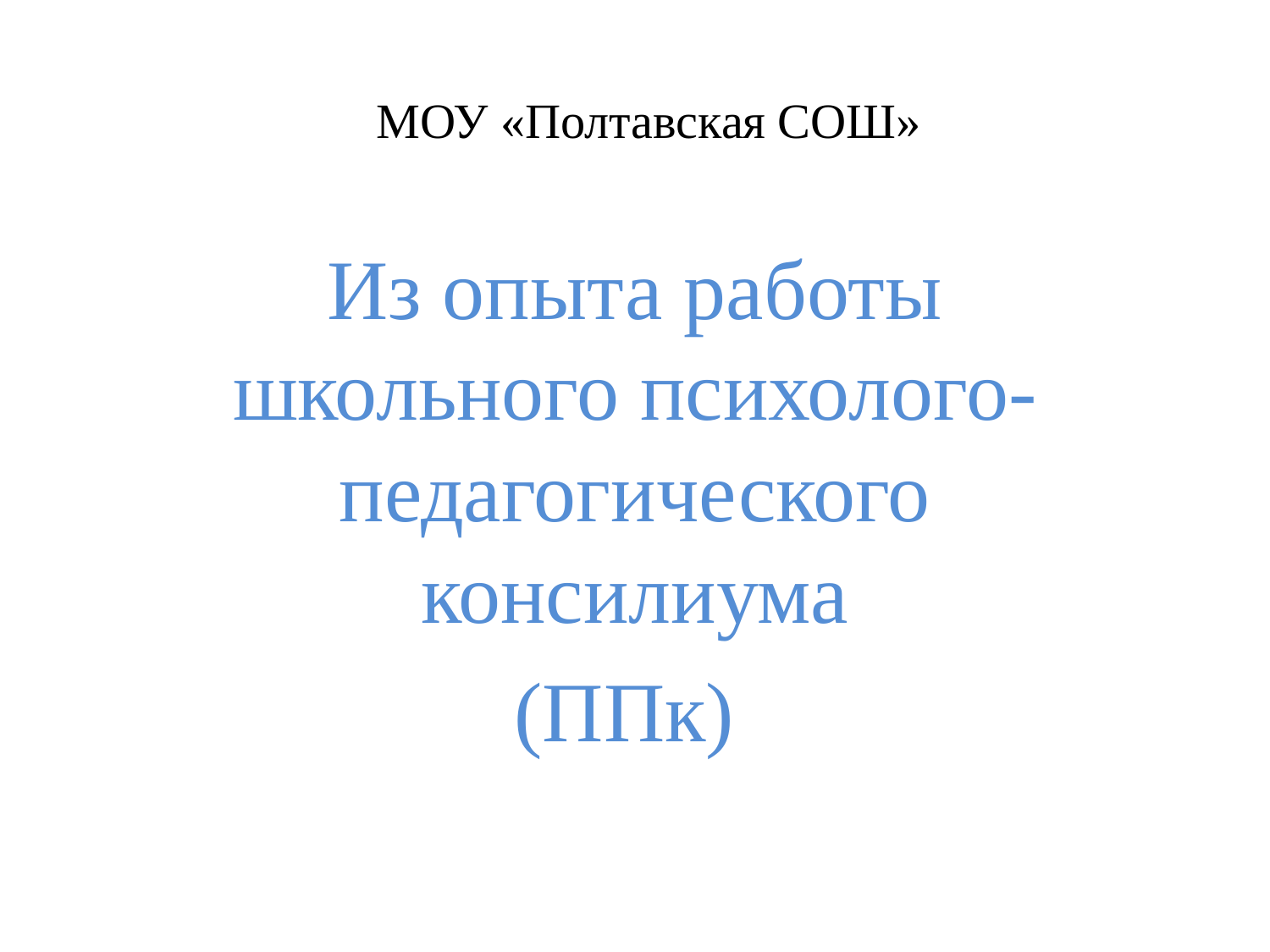

# МОУ «Полтавская СОШ»
Из опыта работы школьного психолого-педагогического консилиума
(ППк)